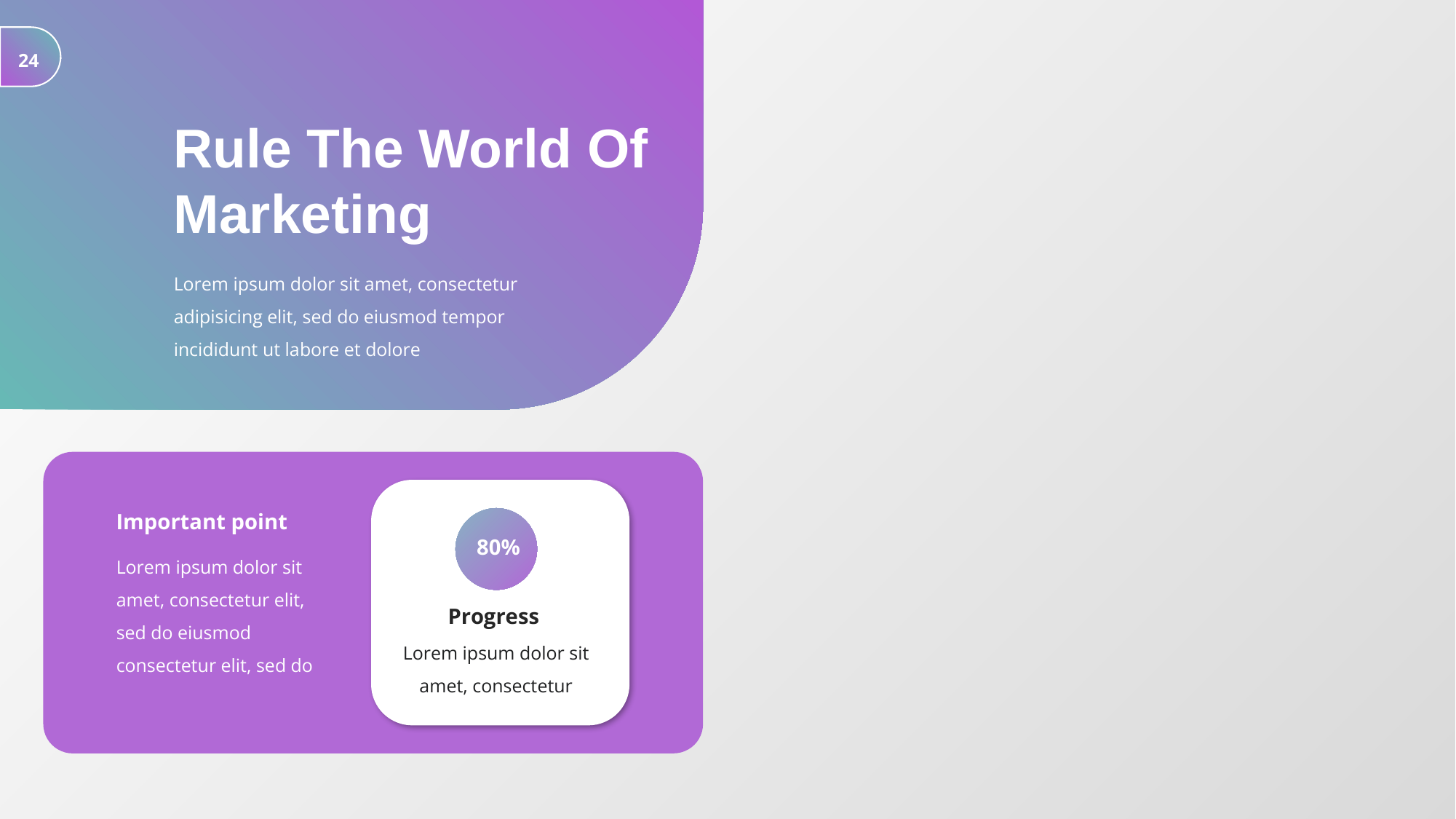

24
Rule The World Of Marketing
Lorem ipsum dolor sit amet, consectetur adipisicing elit, sed do eiusmod tempor incididunt ut labore et dolore

Important point

80%
Lorem ipsum dolor sit amet, consectetur elit, sed do eiusmod consectetur elit, sed do
Progress
Lorem ipsum dolor sit amet, consectetur